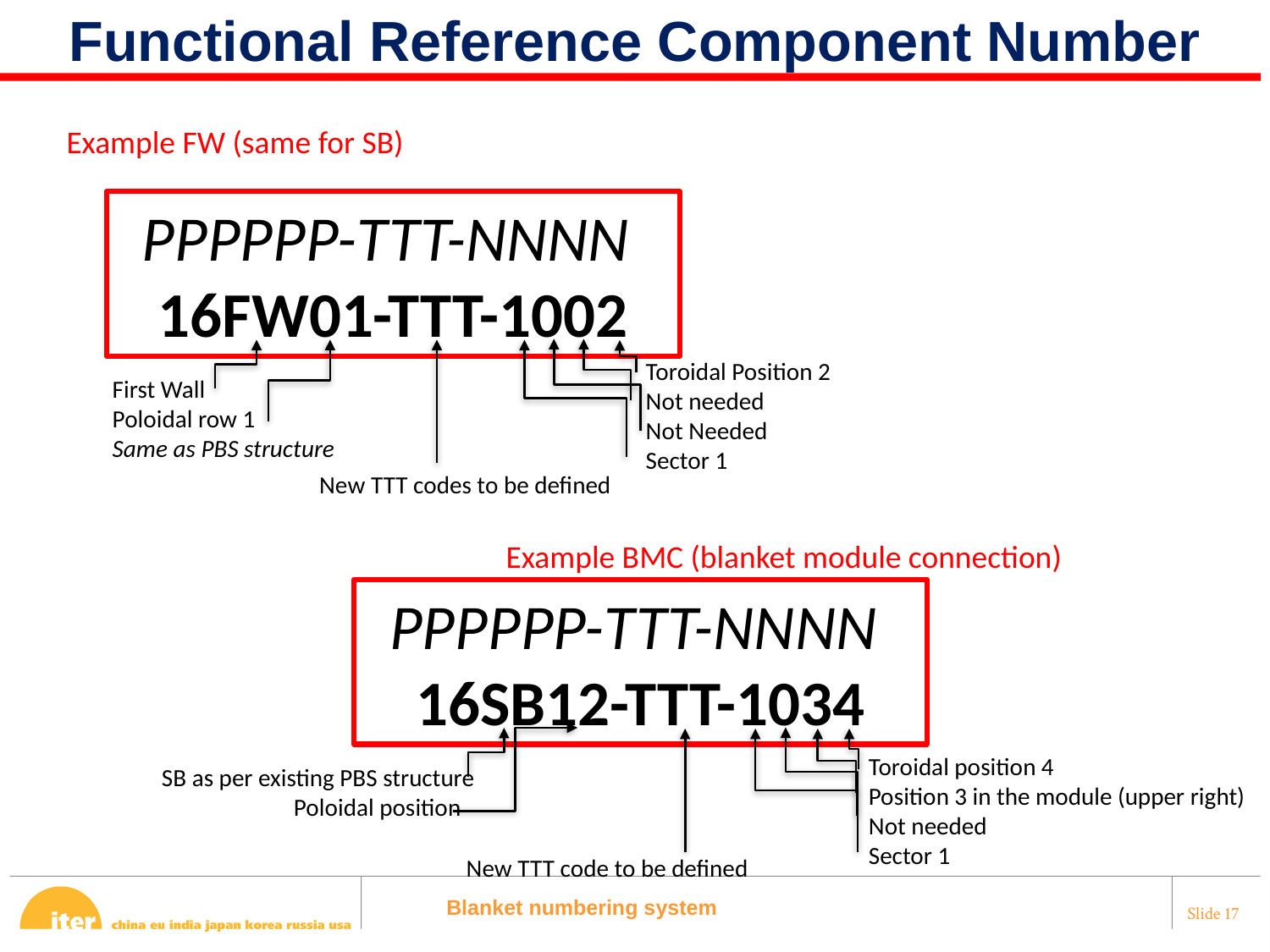

# Functional Reference Component Number

Example FW (same for SB)
PPPPPP-TTT-NNNN
16FW01-TTT-1002
Toroidal Position 2
Not needed
Not Needed
Sector 1
First Wall
Poloidal row 1
Same as PBS structure
New TTT codes to be defined
Example BMC (blanket module connection)
PPPPPP-TTT-NNNN
16SB12-TTT-1034
Toroidal position 4
Position 3 in the module (upper right)
Not needed
Sector 1
SB as per existing PBS structure
                        Poloidal position

New TTT code to be defined